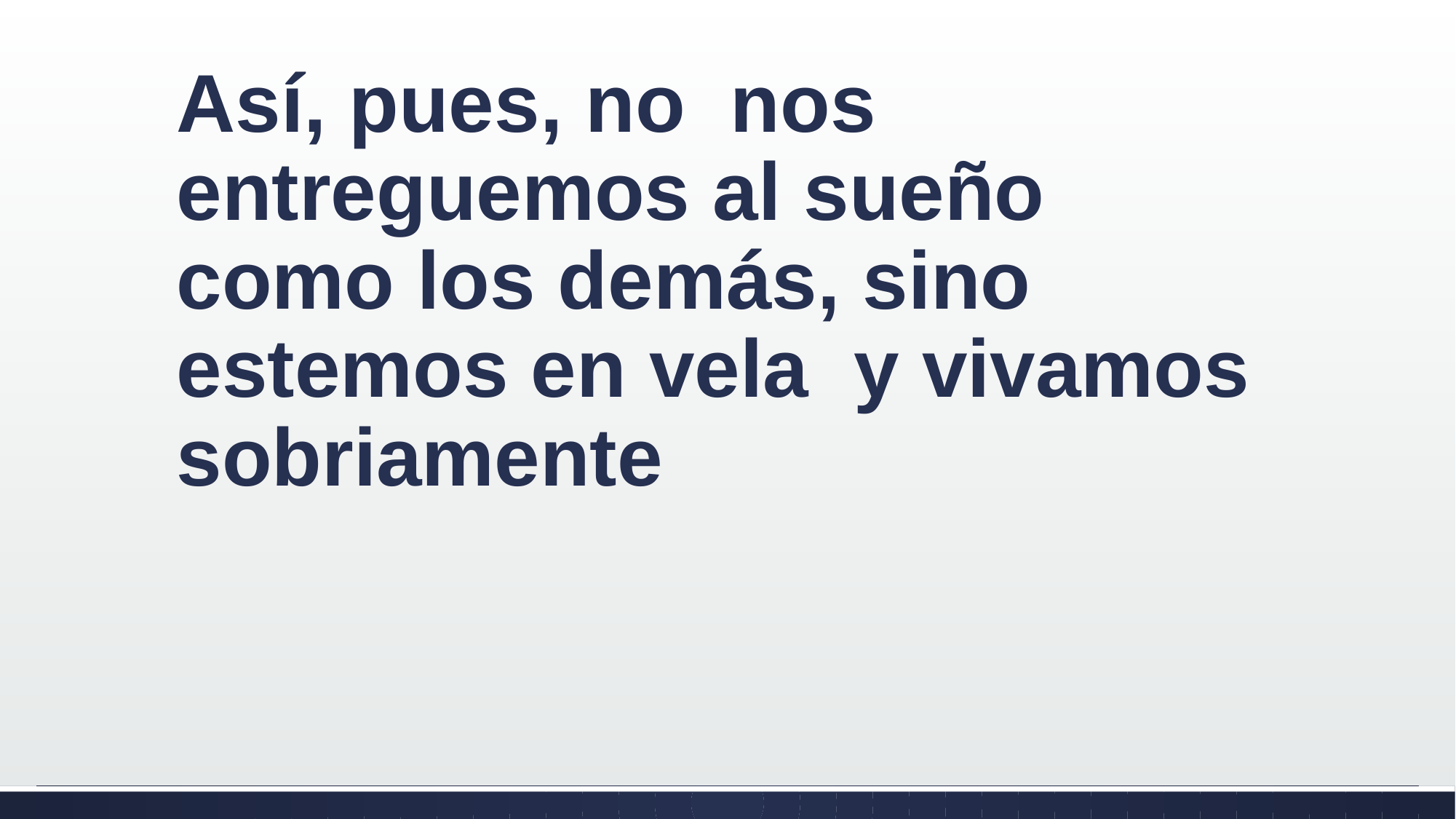

#
Así, pues, no  nos entreguemos al sueño como los demás, sino estemos en vela  y vivamos sobriamente